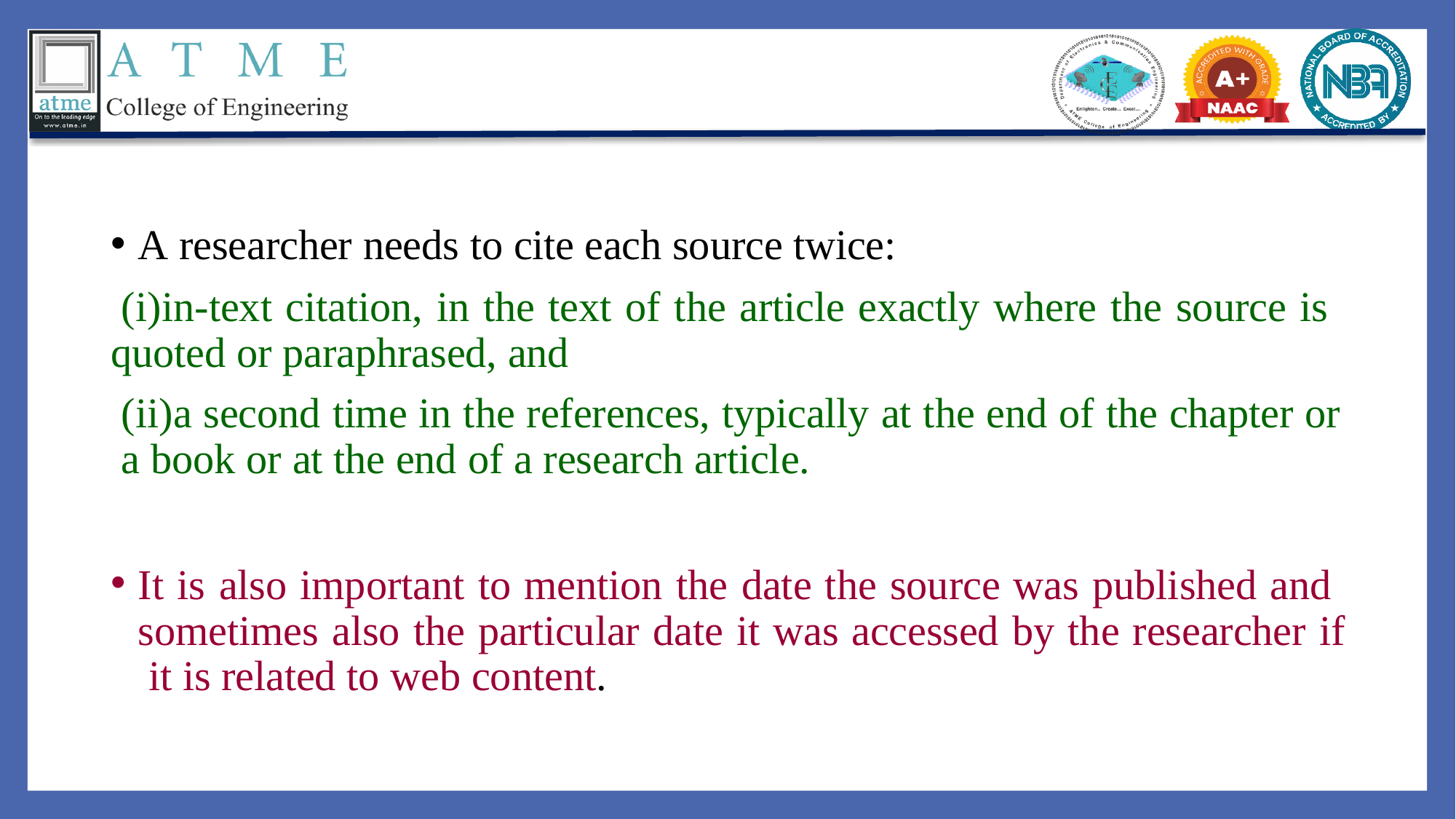

A researcher needs to cite each source twice:
in-text citation, in the text of the article exactly where the source is  quoted or paraphrased, and
a second time in the references, typically at the end of the chapter or  a book or at the end of a research article.

It is also important to mention the date the source was published and  sometimes also the particular date it was accessed by the researcher if  it is related to web content.